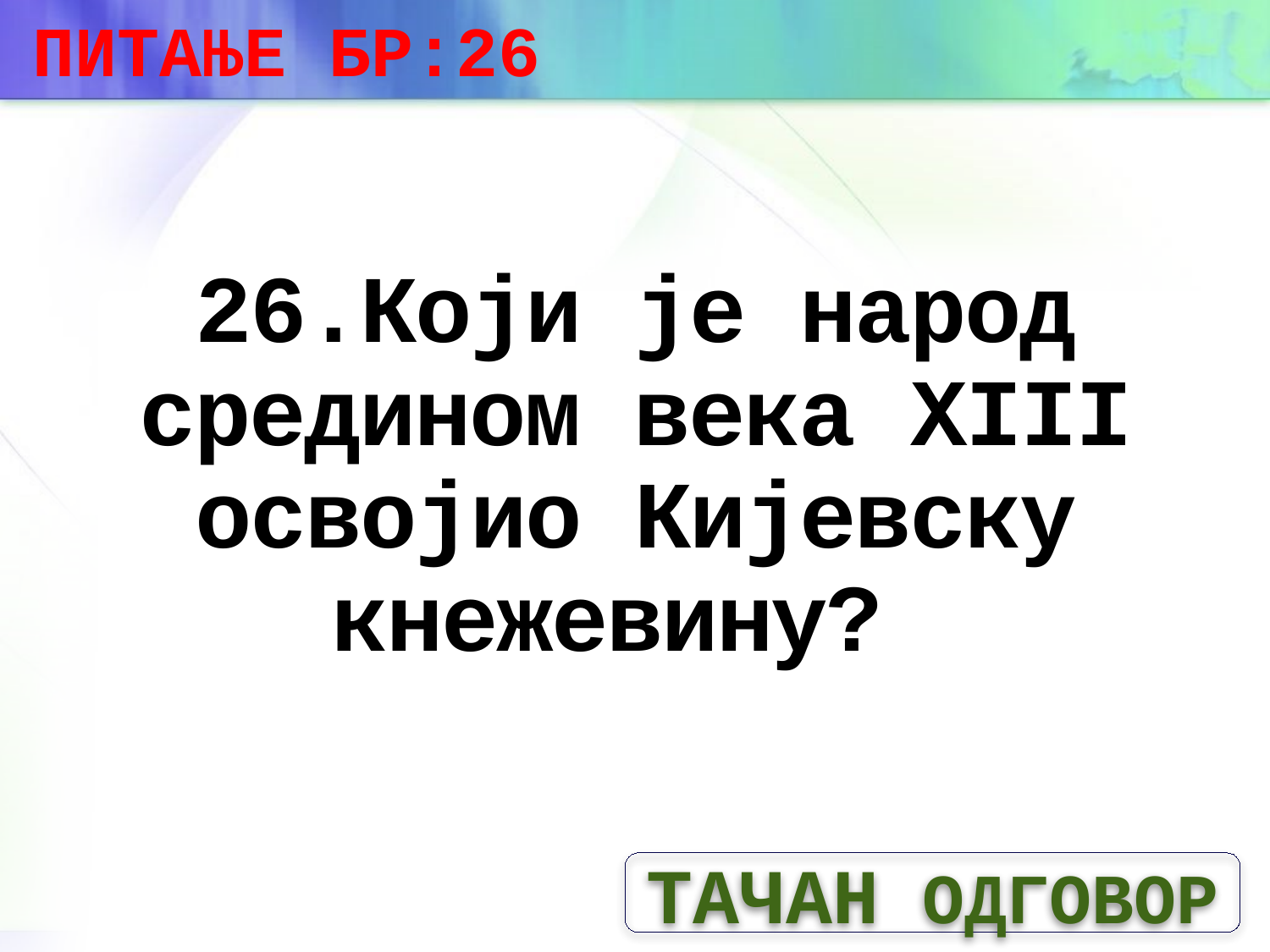

ПИТАЊЕ БР:26
# 26.Који је народ средином века XIII освојио Кијевску кнежевину?
ТАЧАН ОДГОВОР